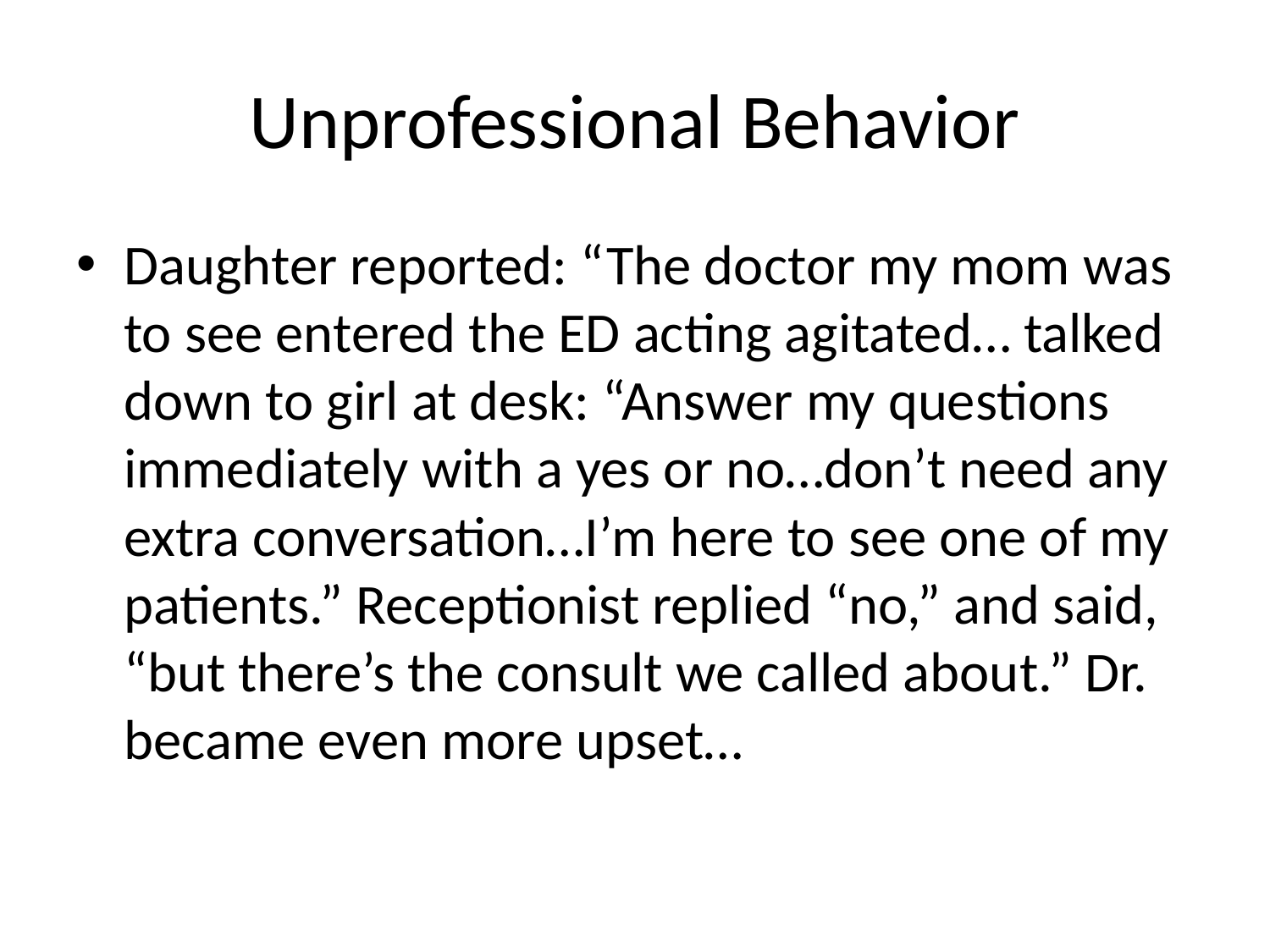

# Unprofessional Behavior
Daughter reported: “The doctor my mom was to see entered the ED acting agitated… talked down to girl at desk: “Answer my questions immediately with a yes or no…don’t need any extra conversation…I’m here to see one of my patients.” Receptionist replied “no,” and said, “but there’s the consult we called about.” Dr. became even more upset…